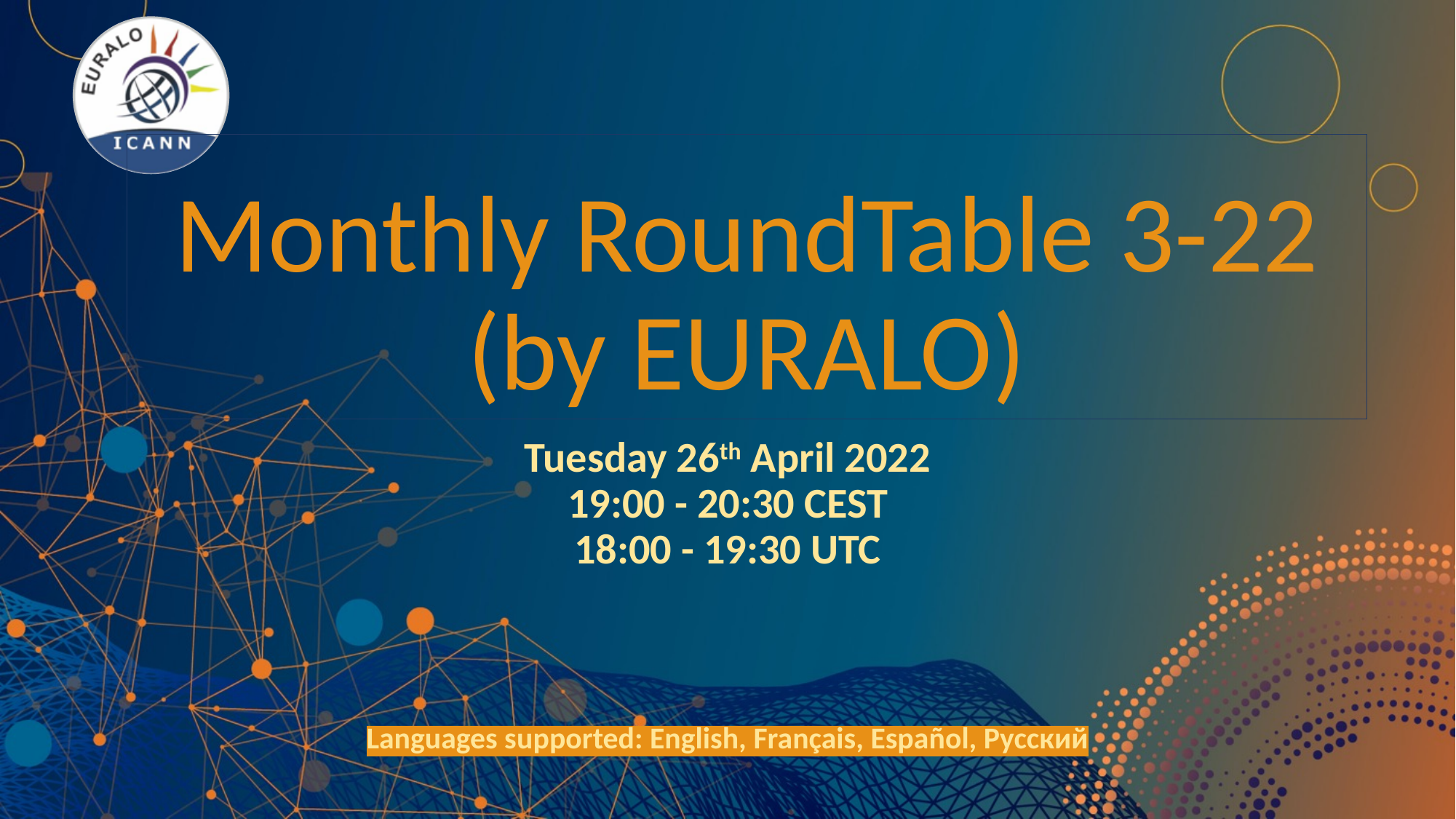

# Monthly RoundTable 3-22 (by EURALO)
Tuesday 26th April 2022
19:00 - 20:30 CEST
18:00 - 19:30 UTC
Languages supported: English, Français, Español, Русский